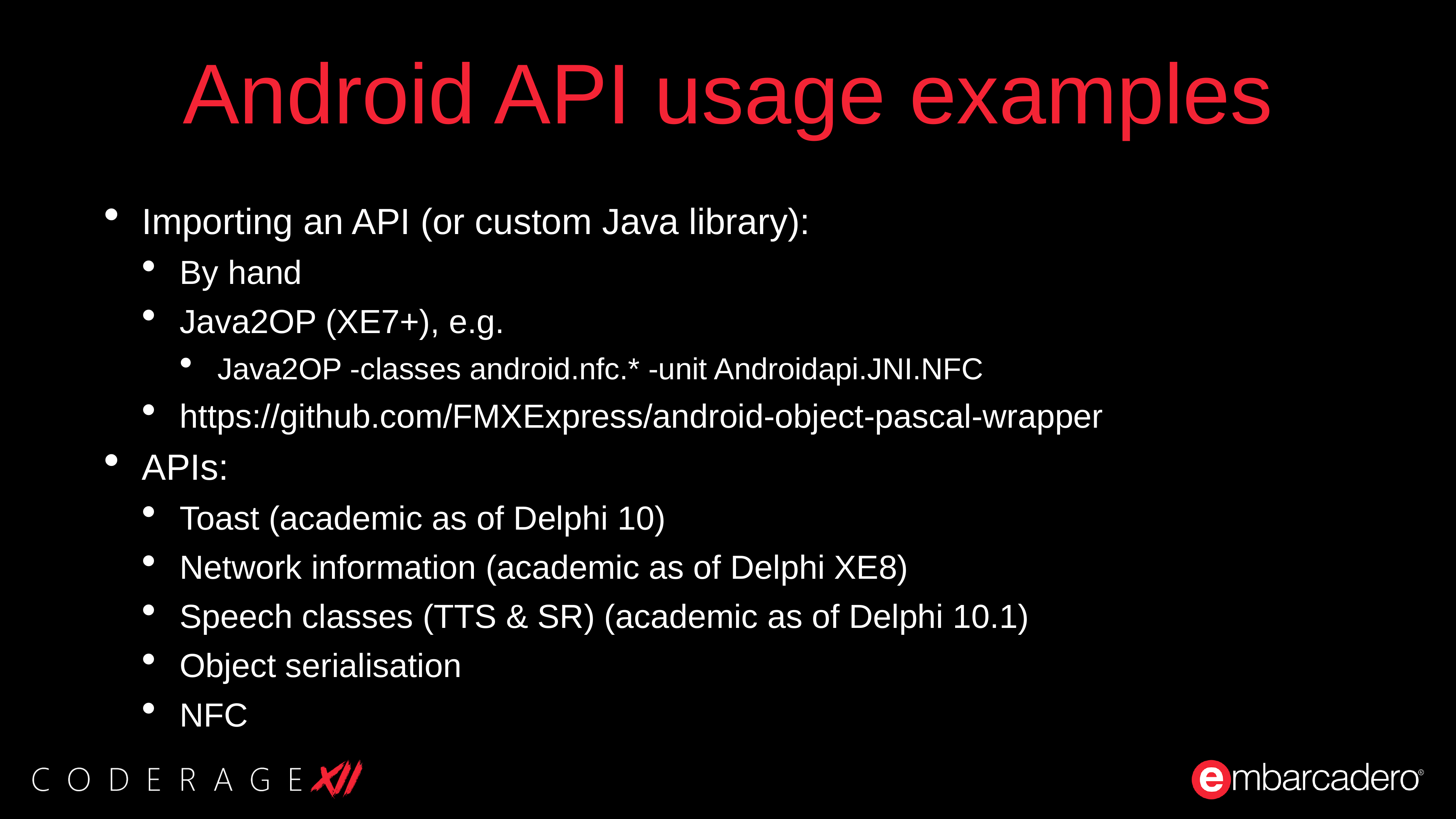

# Android API usage examples
Importing an API (or custom Java library):
By hand
Java2OP (XE7+), e.g.
Java2OP -classes android.nfc.* -unit Androidapi.JNI.NFC
https://github.com/FMXExpress/android-object-pascal-wrapper
APIs:
Toast (academic as of Delphi 10)
Network information (academic as of Delphi XE8)
Speech classes (TTS & SR) (academic as of Delphi 10.1)
Object serialisation
NFC